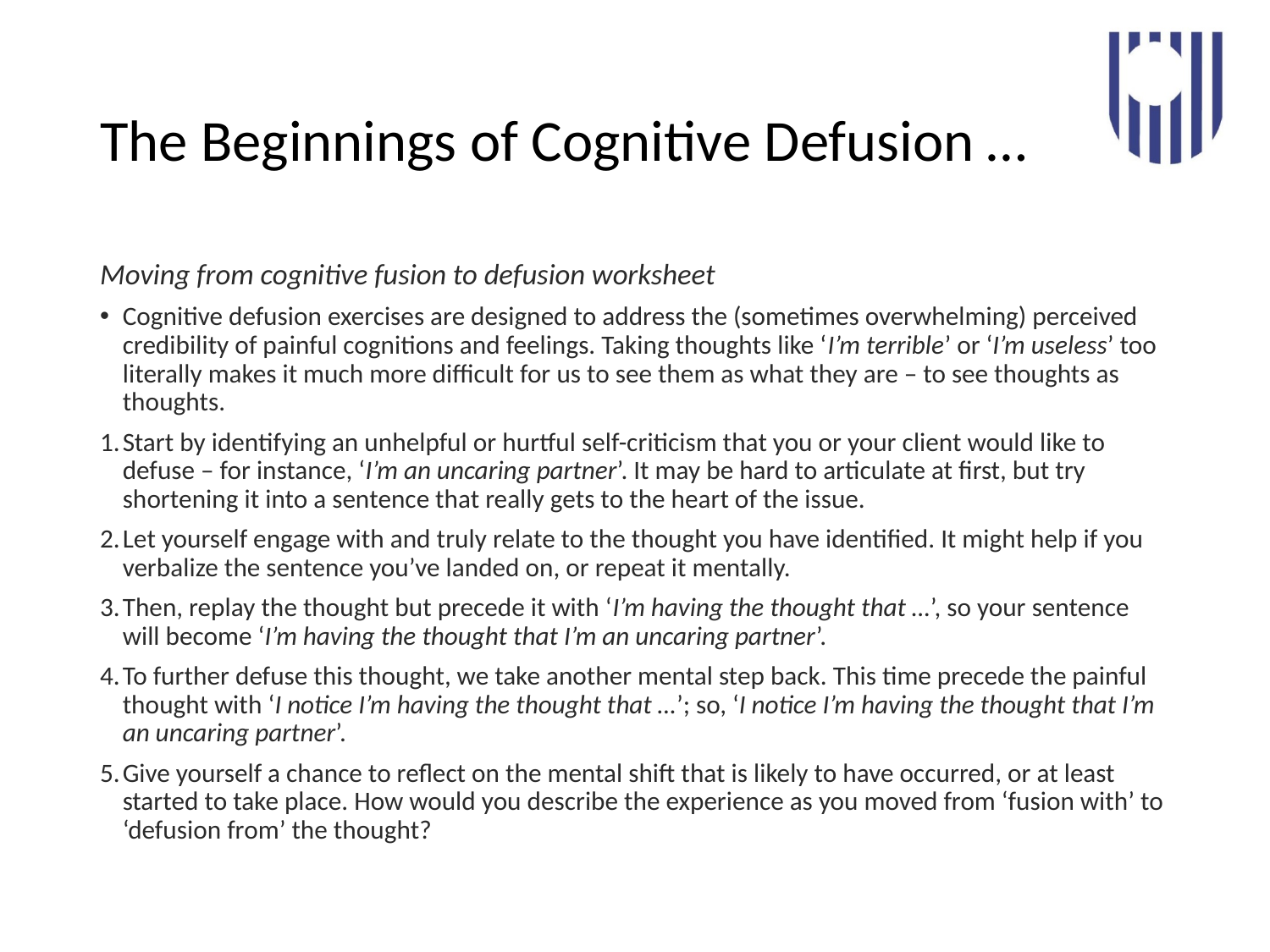

# The Beginnings of Cognitive Defusion …
Moving from cognitive fusion to defusion worksheet
Cognitive defusion exercises are designed to address the (sometimes overwhelming) perceived credibility of painful cognitions and feelings. Taking thoughts like ‘I’m terrible’ or ‘I’m useless’ too literally makes it much more difficult for us to see them as what they are – to see thoughts as thoughts.
Start by identifying an unhelpful or hurtful self-criticism that you or your client would like to defuse – for instance, ‘I’m an uncaring partner’. It may be hard to articulate at first, but try shortening it into a sentence that really gets to the heart of the issue.
Let yourself engage with and truly relate to the thought you have identified. It might help if you verbalize the sentence you’ve landed on, or repeat it mentally.
Then, replay the thought but precede it with ‘I’m having the thought that …’, so your sentence will become ‘I’m having the thought that I’m an uncaring partner’.
To further defuse this thought, we take another mental step back. This time precede the painful thought with ‘I notice I’m having the thought that …’; so, ‘I notice I’m having the thought that I’m an uncaring partner’.
Give yourself a chance to reflect on the mental shift that is likely to have occurred, or at least started to take place. How would you describe the experience as you moved from ‘fusion with’ to ‘defusion from’ the thought?